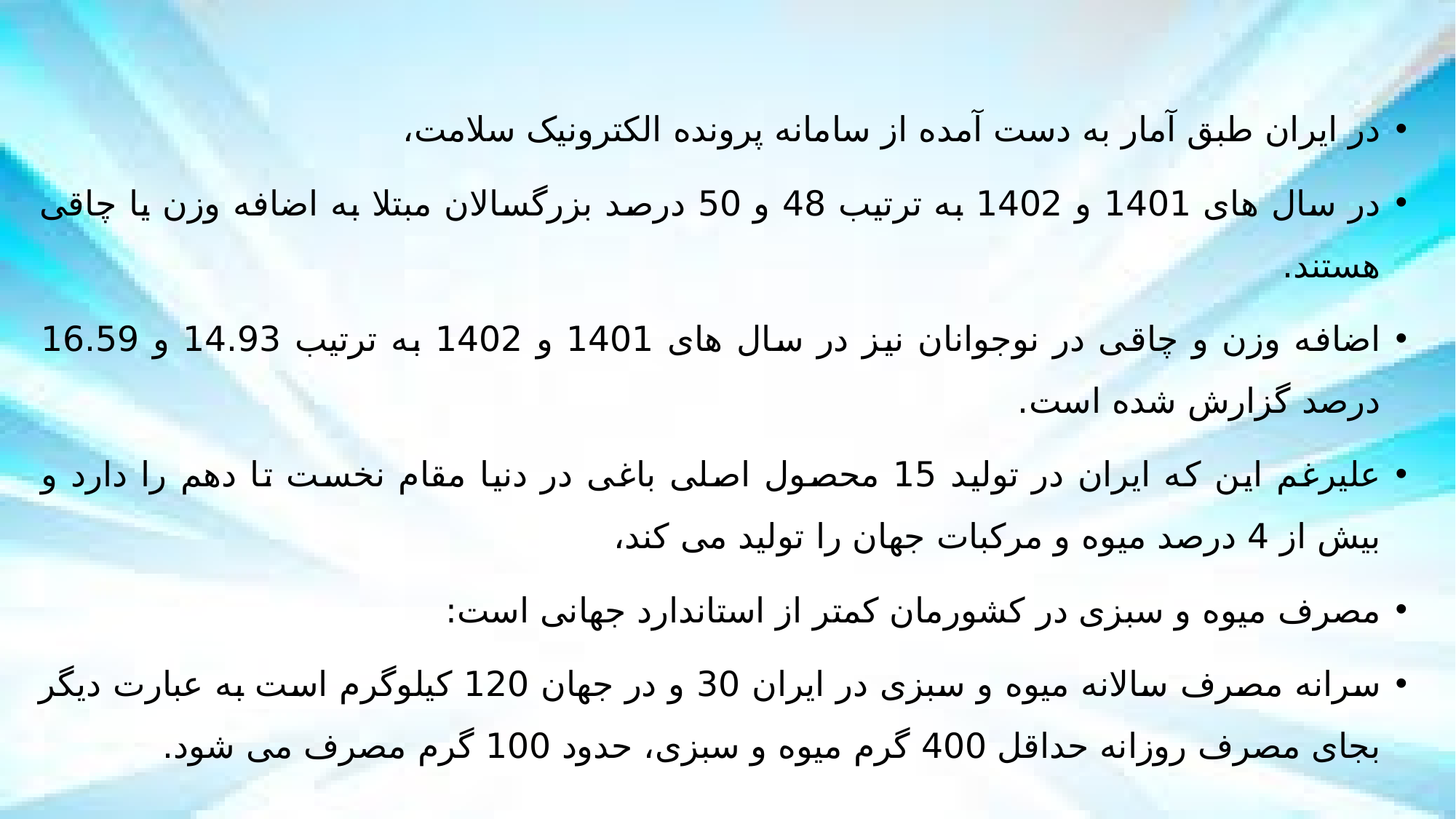

در ایران طبق آمار به دست آمده از سامانه پرونده الکترونیک سلامت،
در سال های 1401 و 1402 به ترتیب 48 و 50 درصد بزرگسالان مبتلا به اضافه وزن یا چاقی هستند.
اضافه وزن و چاقی در نوجوانان نیز در سال های 1401 و 1402 به ترتیب 14.93 و 16.59 درصد گزارش شده است.
علیرغم این که ایران در تولید 15 محصول اصلی باغی در دنیا مقام نخست تا دهم را دارد و بیش از 4 درصد میوه و مرکبات جهان را تولید می کند،
مصرف میوه و سبزی در کشورمان کمتر از استاندارد جهانی است:
سرانه مصرف سالانه میوه و سبزی در ایران 30 و در جهان 120 کیلوگرم است به عبارت دیگر بجای مصرف روزانه حداقل 400 گرم میوه و سبزی، حدود 100 گرم مصرف می شود.